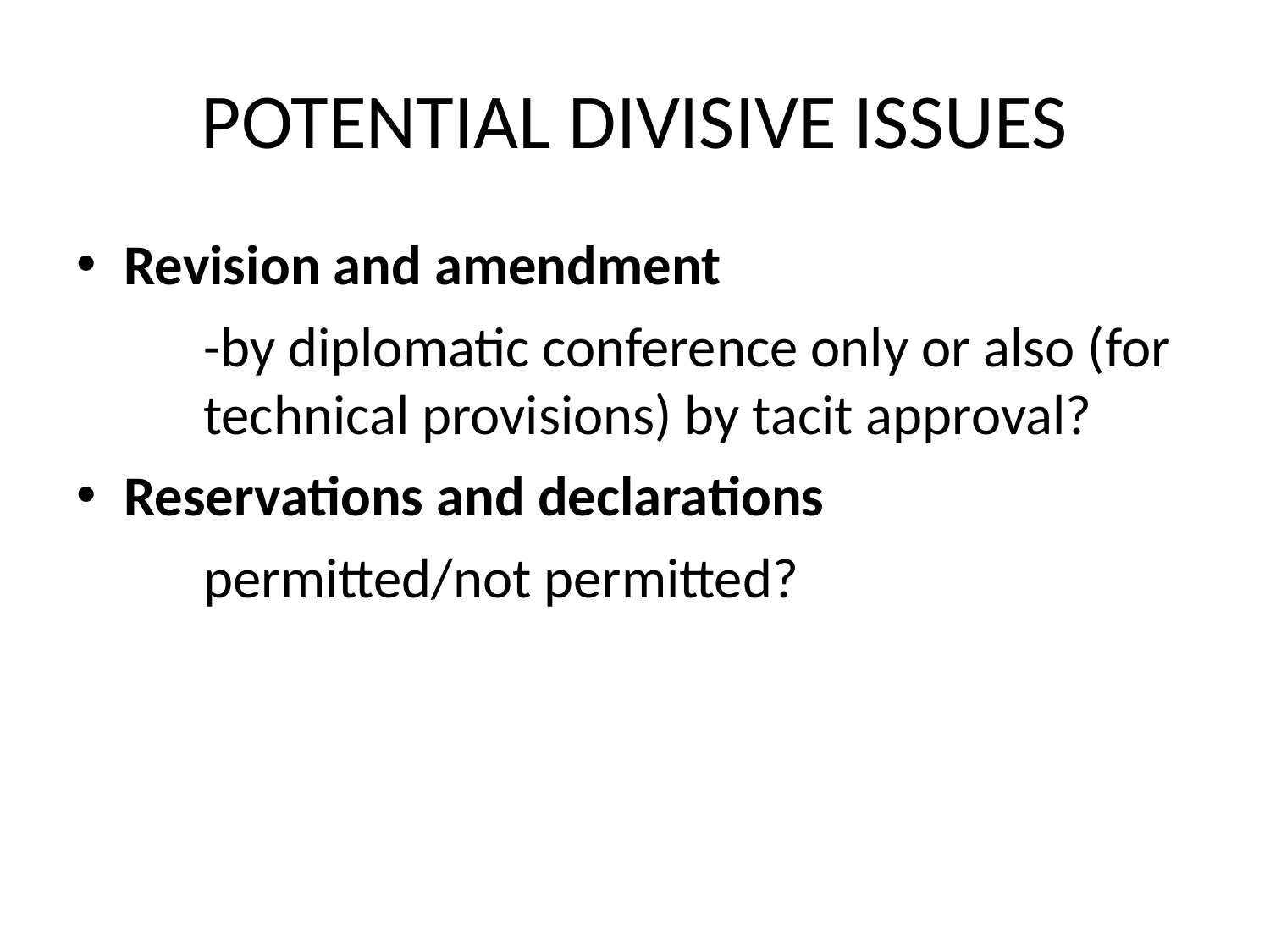

# POTENTIAL DIVISIVE ISSUES
Revision and amendment
	-by diplomatic conference only or also (for 	technical provisions) by tacit approval?
Reservations and declarations
	permitted/not permitted?